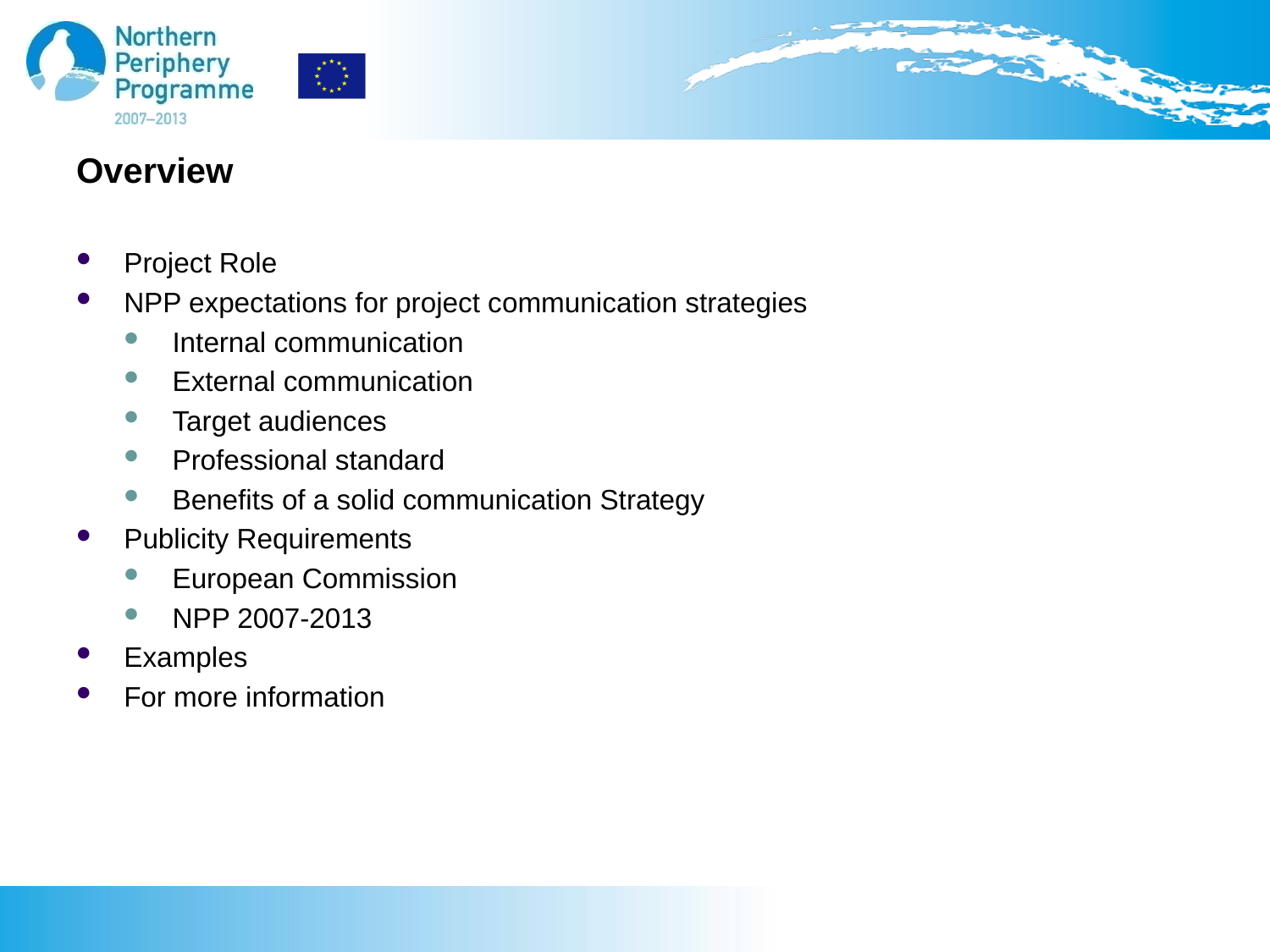

# Overview
Project Role
NPP expectations for project communication strategies
Internal communication
External communication
Target audiences
Professional standard
Benefits of a solid communication Strategy
Publicity Requirements
European Commission
NPP 2007-2013
Examples
For more information